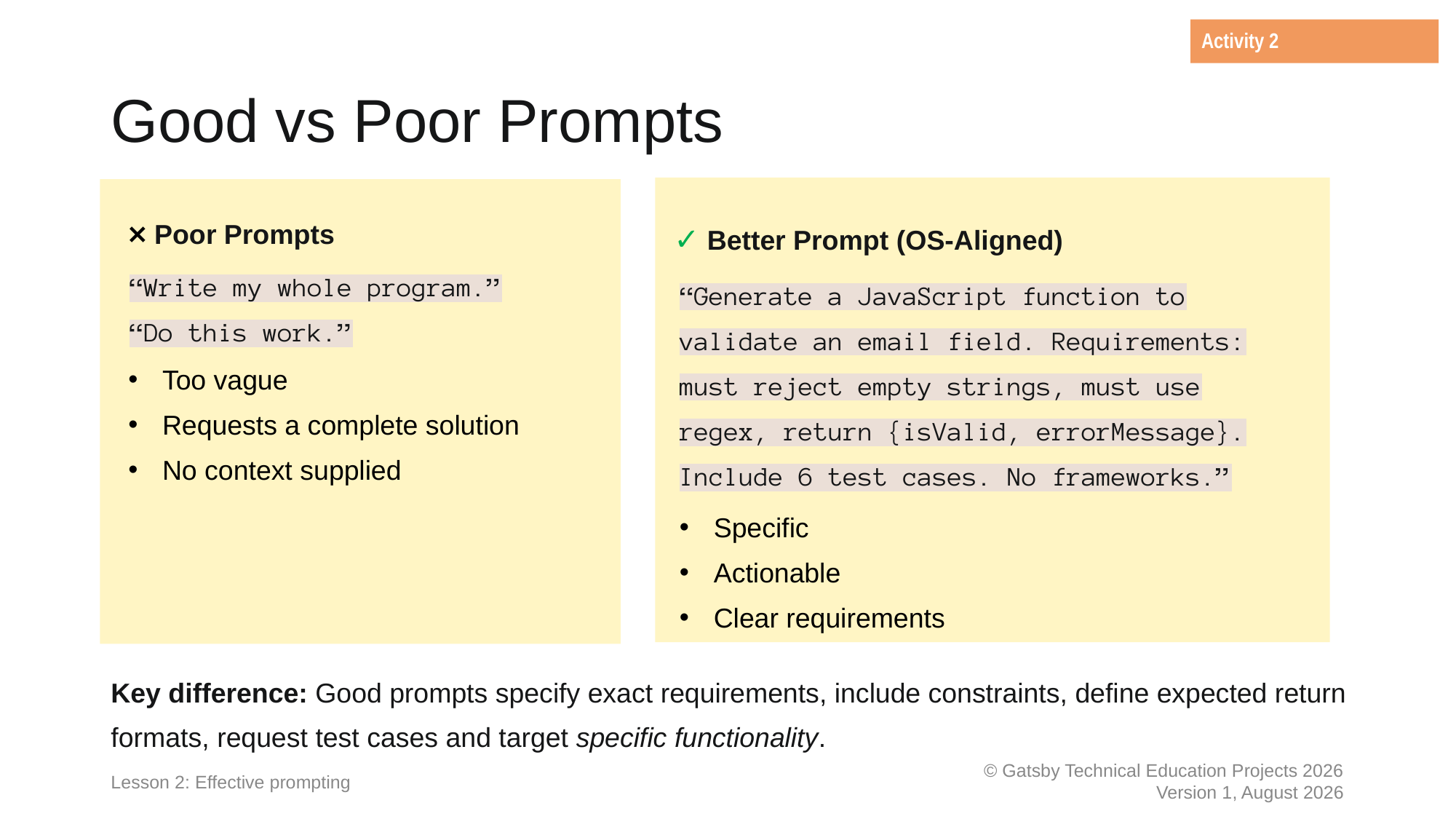

Activity 2
# Good vs Poor Prompts

❌ Poor Prompts
✓ Better Prompt (OS-Aligned)
“Write my whole program.”
“Do this work.”

“Generate a JavaScript function to validate an email field. Requirements: must reject empty strings, must use regex, return {isValid, errorMessage}. Include 6 test cases. No frameworks.”
Too vague
Requests a complete solution
No context supplied
Specific
Actionable
Clear requirements
Key difference: Good prompts specify exact requirements, include constraints, define expected return formats, request test cases and target specific functionality.
Lesson 2: Effective prompting